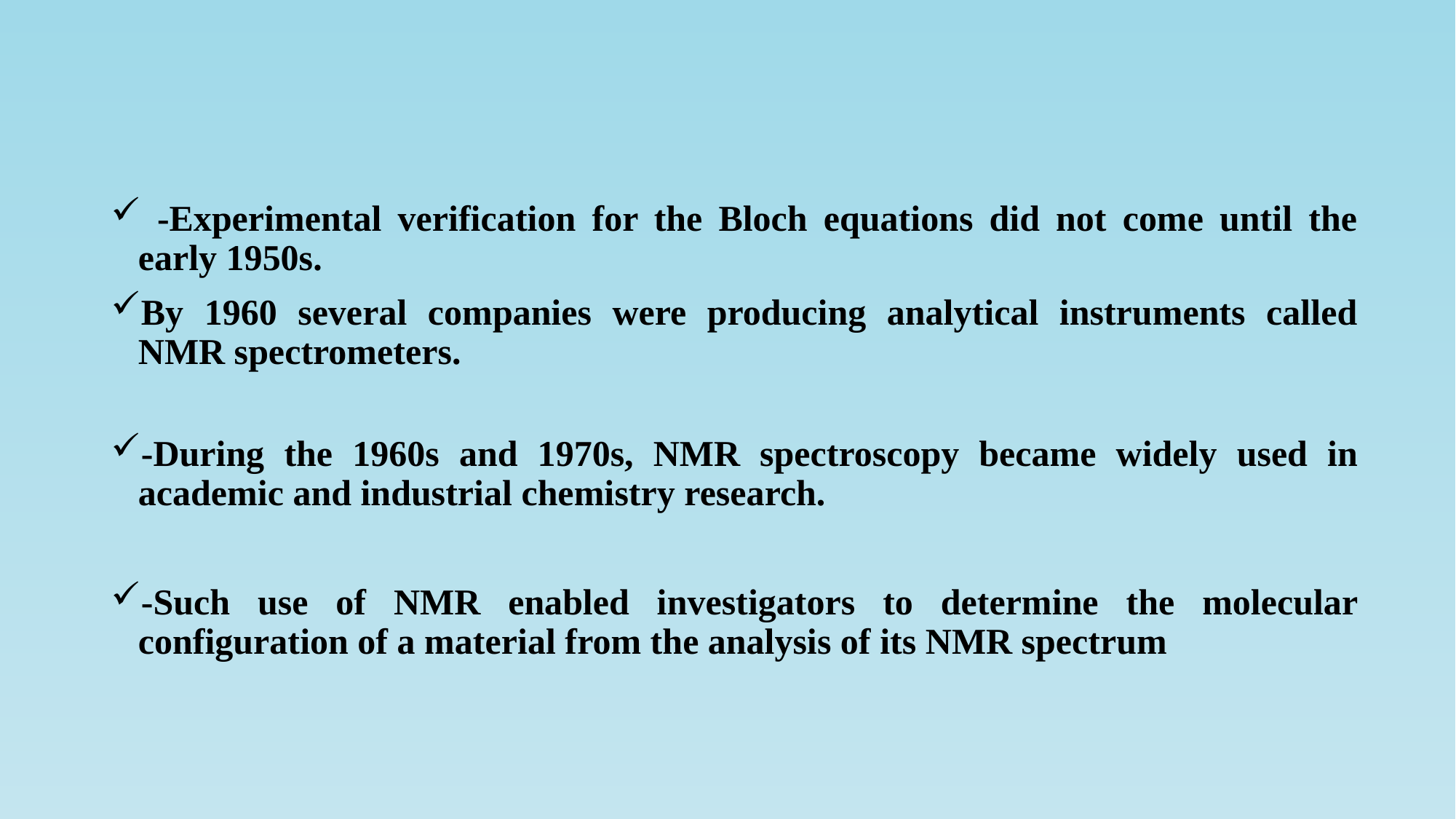

-Experimental verification for the Bloch equations did not come until the early 1950s.
By 1960 several companies were producing analytical instruments called NMR spectrometers.

-During the 1960s and 1970s, NMR spectroscopy became widely used in academic and industrial chemistry research.

-Such use of NMR enabled investigators to determine the molecular configuration of a material from the analysis of its NMR spectrum